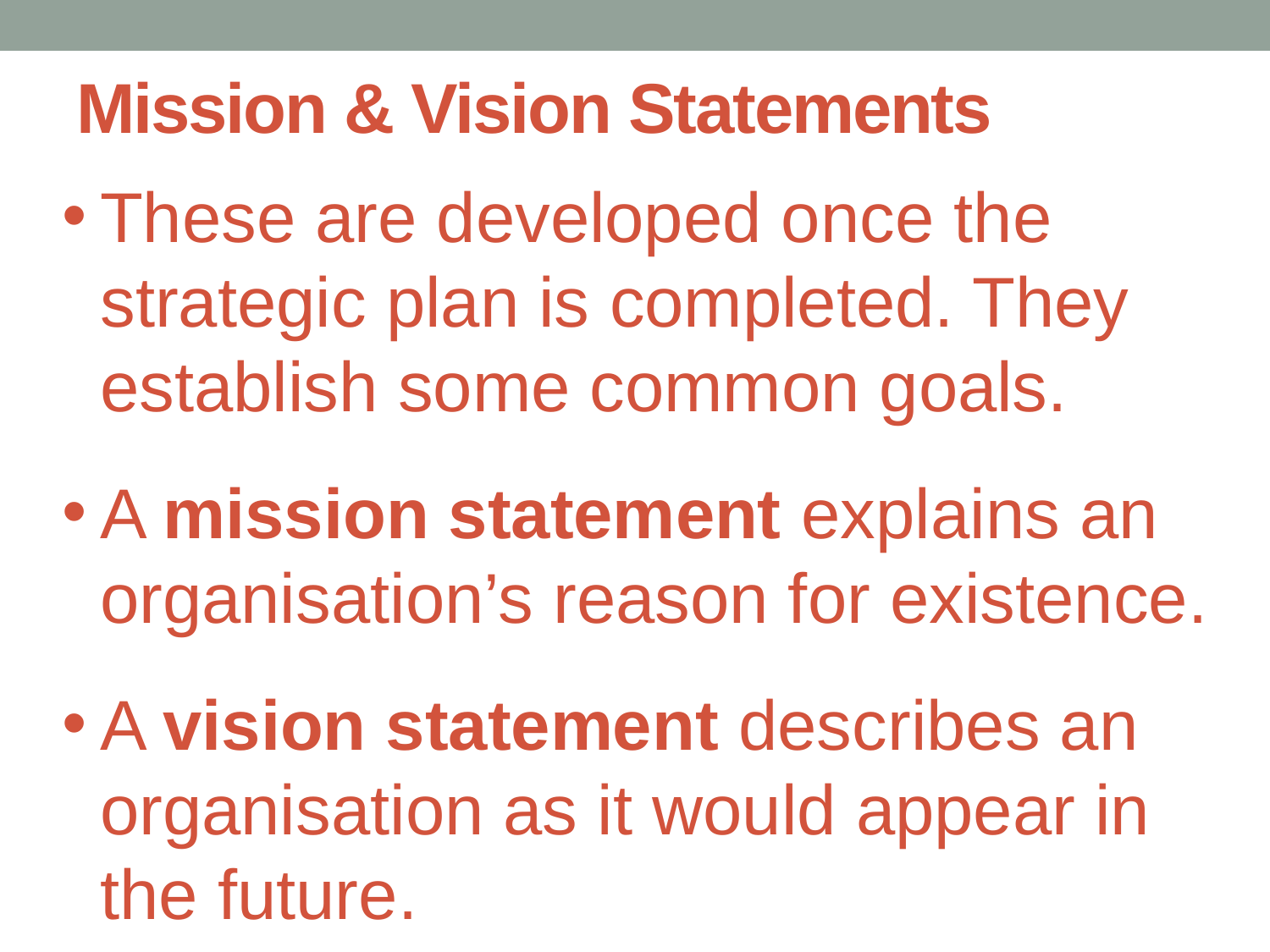

# Mission & Vision Statements
These are developed once the strategic plan is completed. They establish some common goals.
A mission statement explains an organisation’s reason for existence.
A vision statement describes an organisation as it would appear in the future.